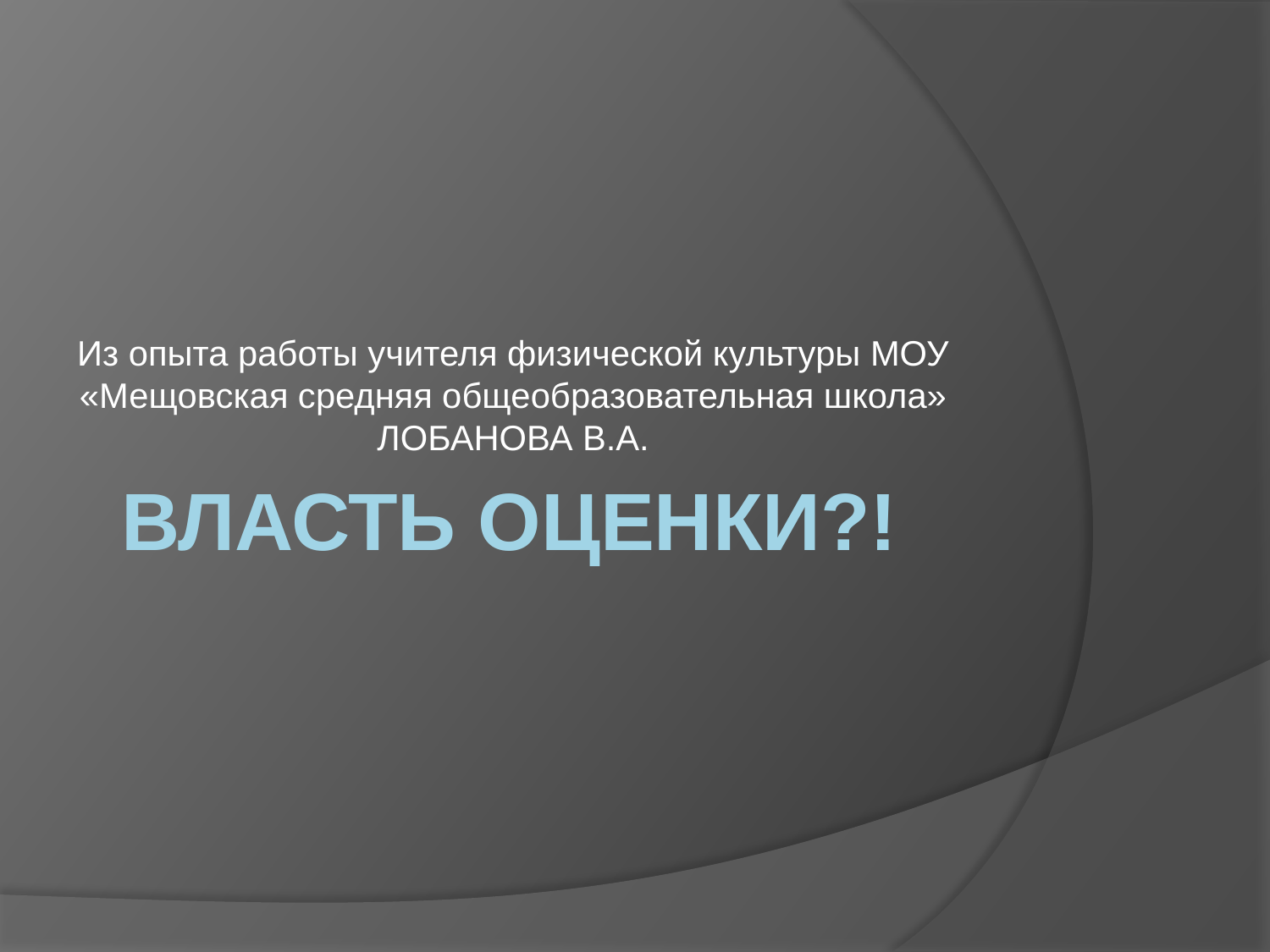

Из опыта работы учителя физической культуры МОУ «Мещовская средняя общеобразовательная школа» ЛОБАНОВА В.А.
# Власть оценки?!